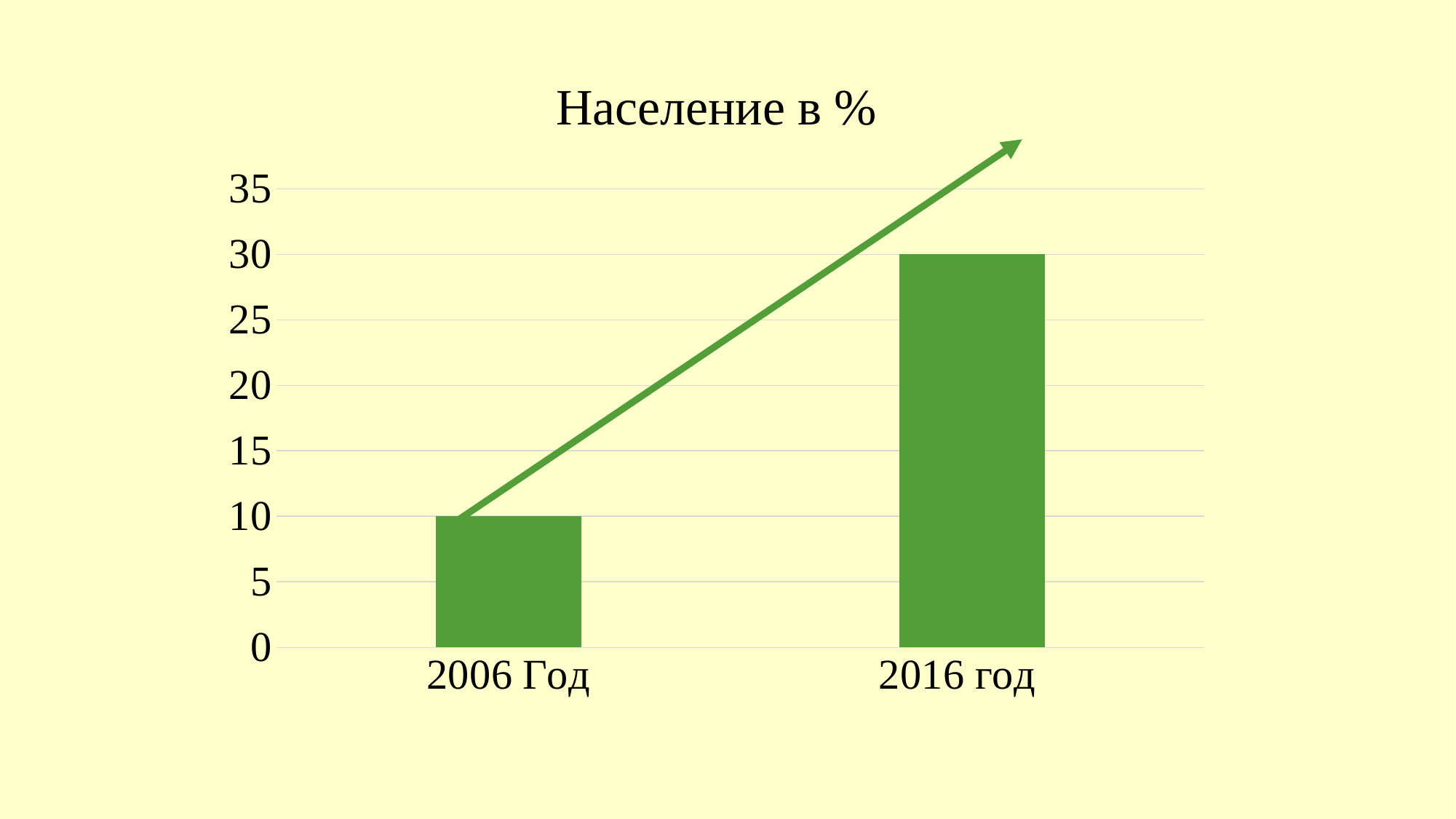

#

### Chart: Население в %

| Category | Население в % |
|---|---|
| 2006 Год | 10.0 |
| 2016 год
 | 30.0 |